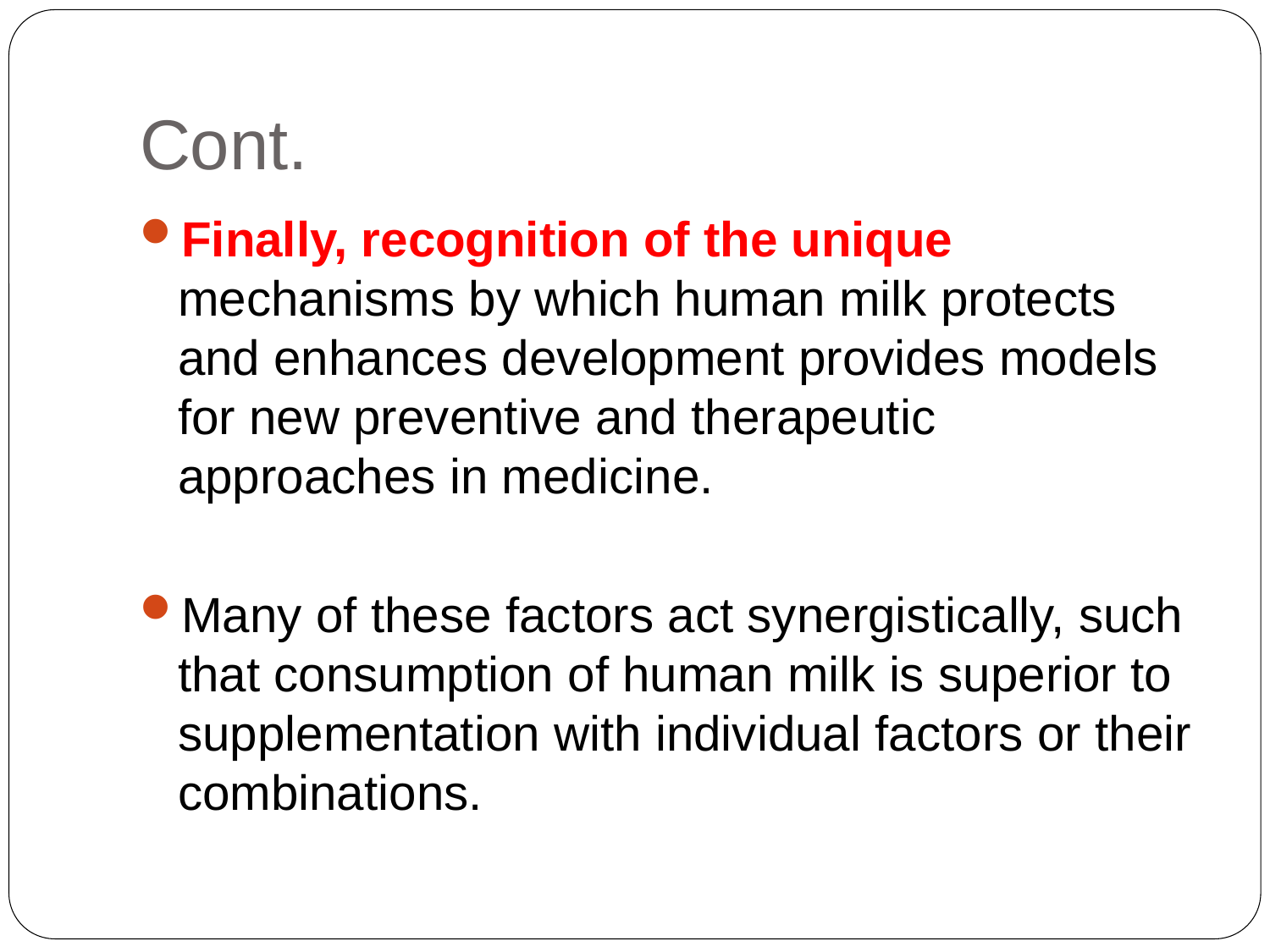

# Cont.
Finally, recognition of the unique mechanisms by which human milk protects and enhances development provides models for new preventive and therapeutic approaches in medicine.

Many of these factors act synergistically, such that consumption of human milk is superior to supplementation with individual factors or their combinations.